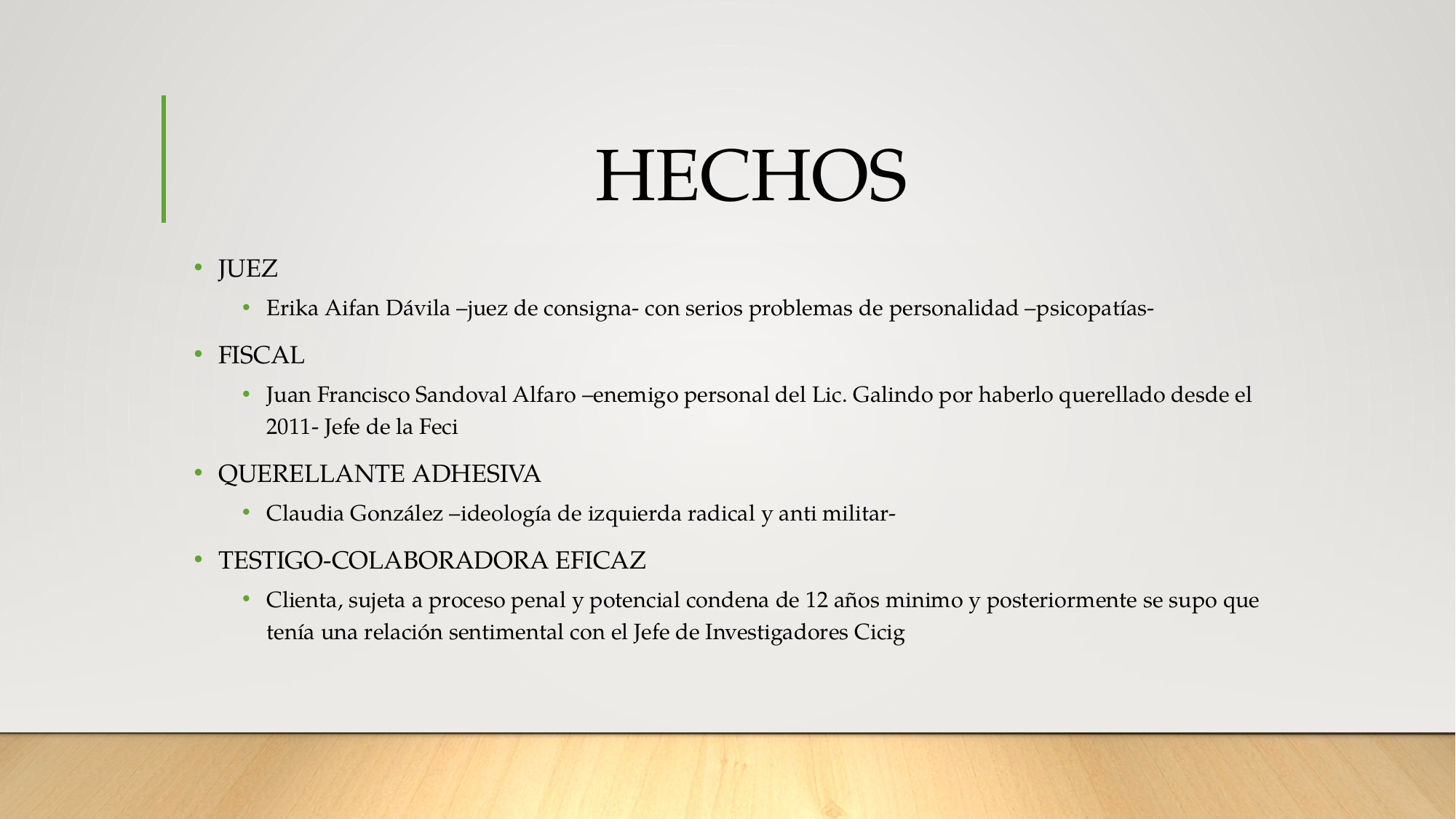

# HECHOS
JUEZ
Erika Aifan Dávila –juez de consigna- con serios problemas de personalidad –psicopatías-
FISCAL
Juan Francisco Sandoval Alfaro –enemigo personal del Lic. Galindo por haberlo querellado desde el 2011- Jefe de la Feci
QUERELLANTE ADHESIVA
Claudia González –ideología de izquierda radical y anti militar-
TESTIGO-COLABORADORA EFICAZ
Clienta, sujeta a proceso penal y potencial condena de 12 años minimo y posteriormente se supo que tenía una relación sentimental con el Jefe de Investigadores Cicig